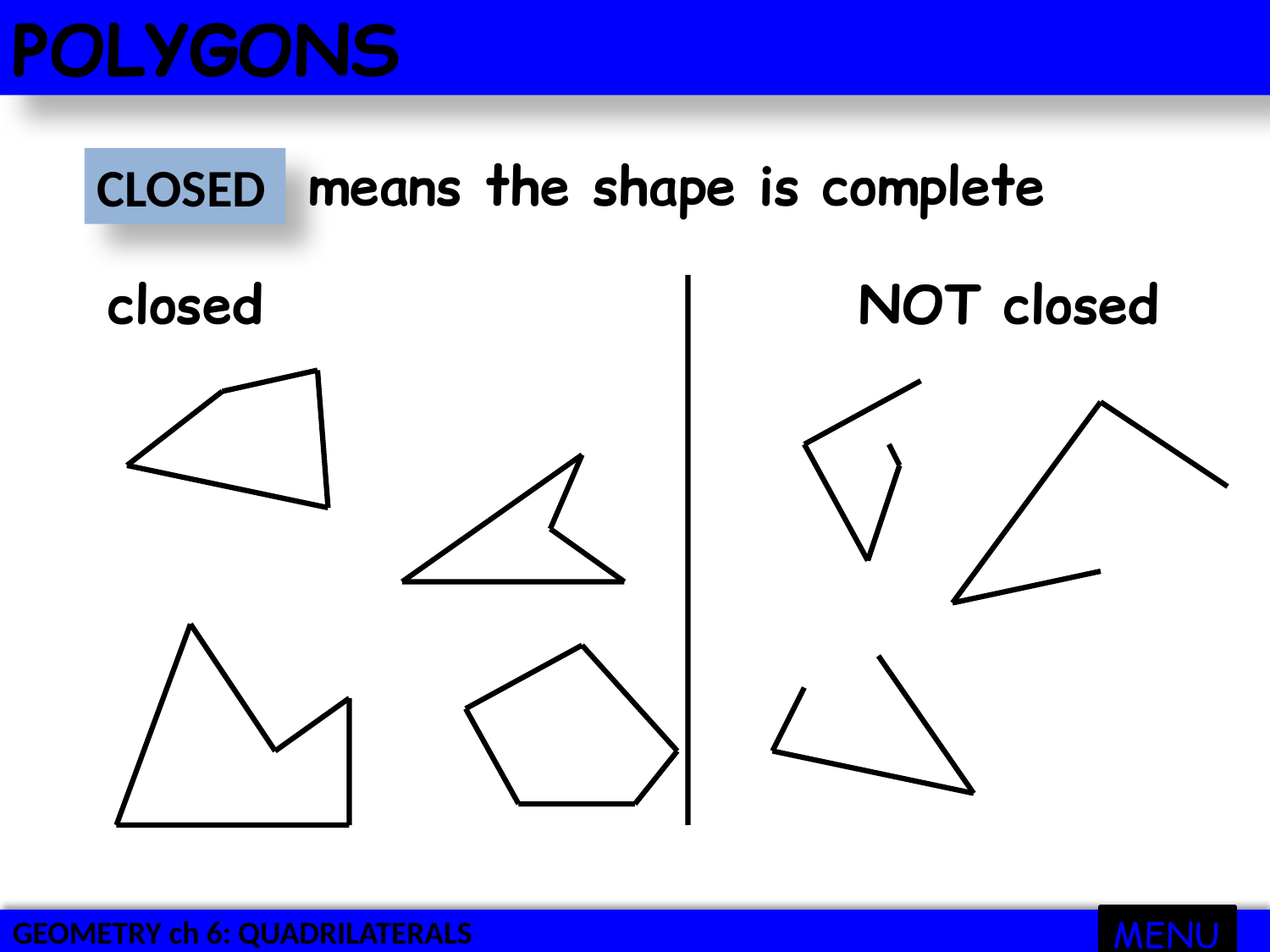

POLYGONS
means the shape is complete
CLOSED
closed
NOT closed

MENU
GEOMETRY ch 6: QUADRILATERALS